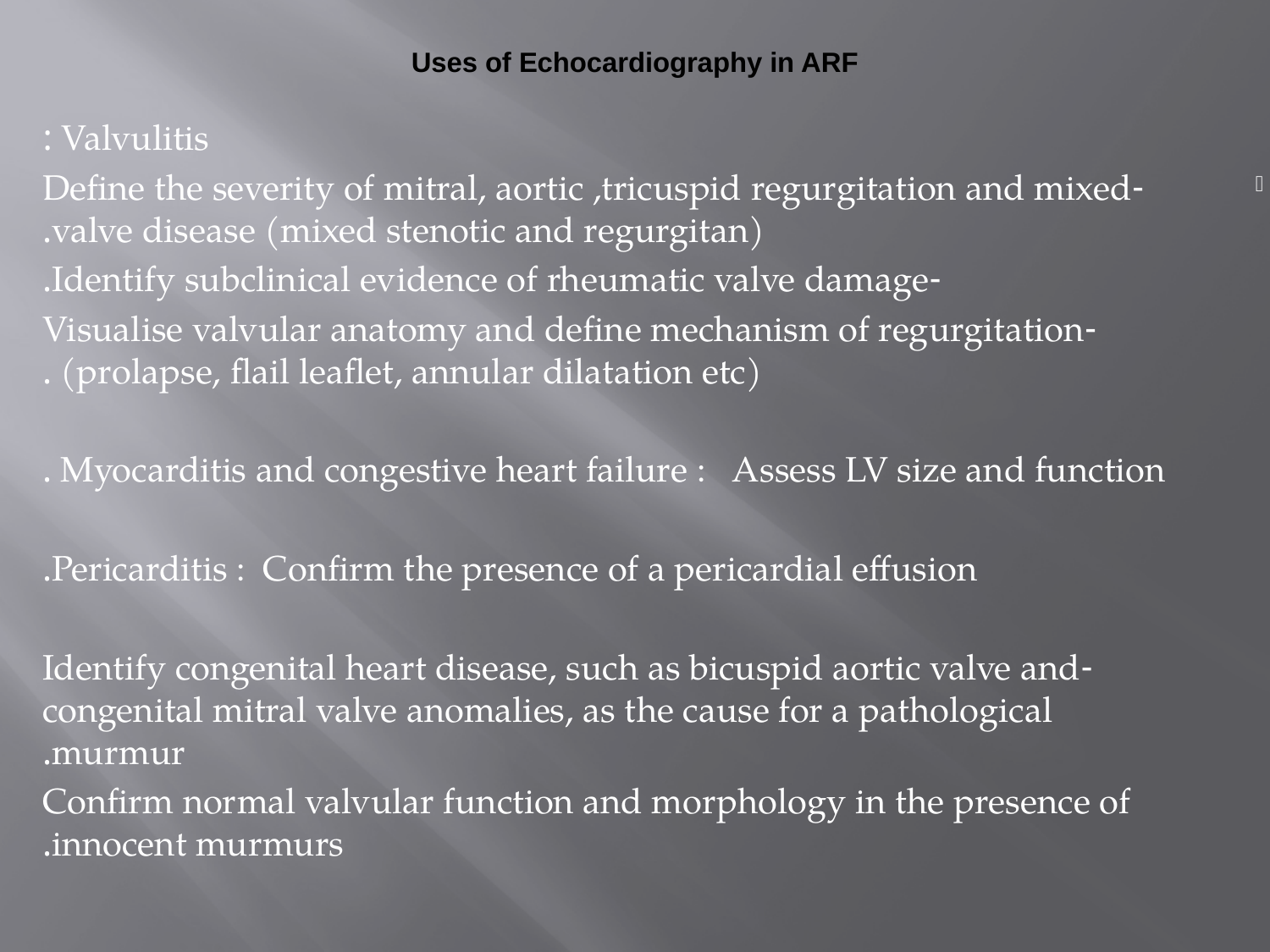

# Uses of Echocardiography in ARF
Valvulitis :
-Define the severity of mitral, aortic ,tricuspid regurgitation and mixed valve disease (mixed stenotic and regurgitan).
-Identify subclinical evidence of rheumatic valve damage.
-Visualise valvular anatomy and define mechanism of regurgitation (prolapse, flail leaflet, annular dilatation etc) .

Myocarditis and congestive heart failure :   Assess LV size and function .

Pericarditis :  Confirm the presence of a pericardial effusion.

-Identify congenital heart disease, such as bicuspid aortic valve and congenital mitral valve anomalies, as the cause for a pathological murmur.
Confirm normal valvular function and morphology in the presence of  innocent murmurs.